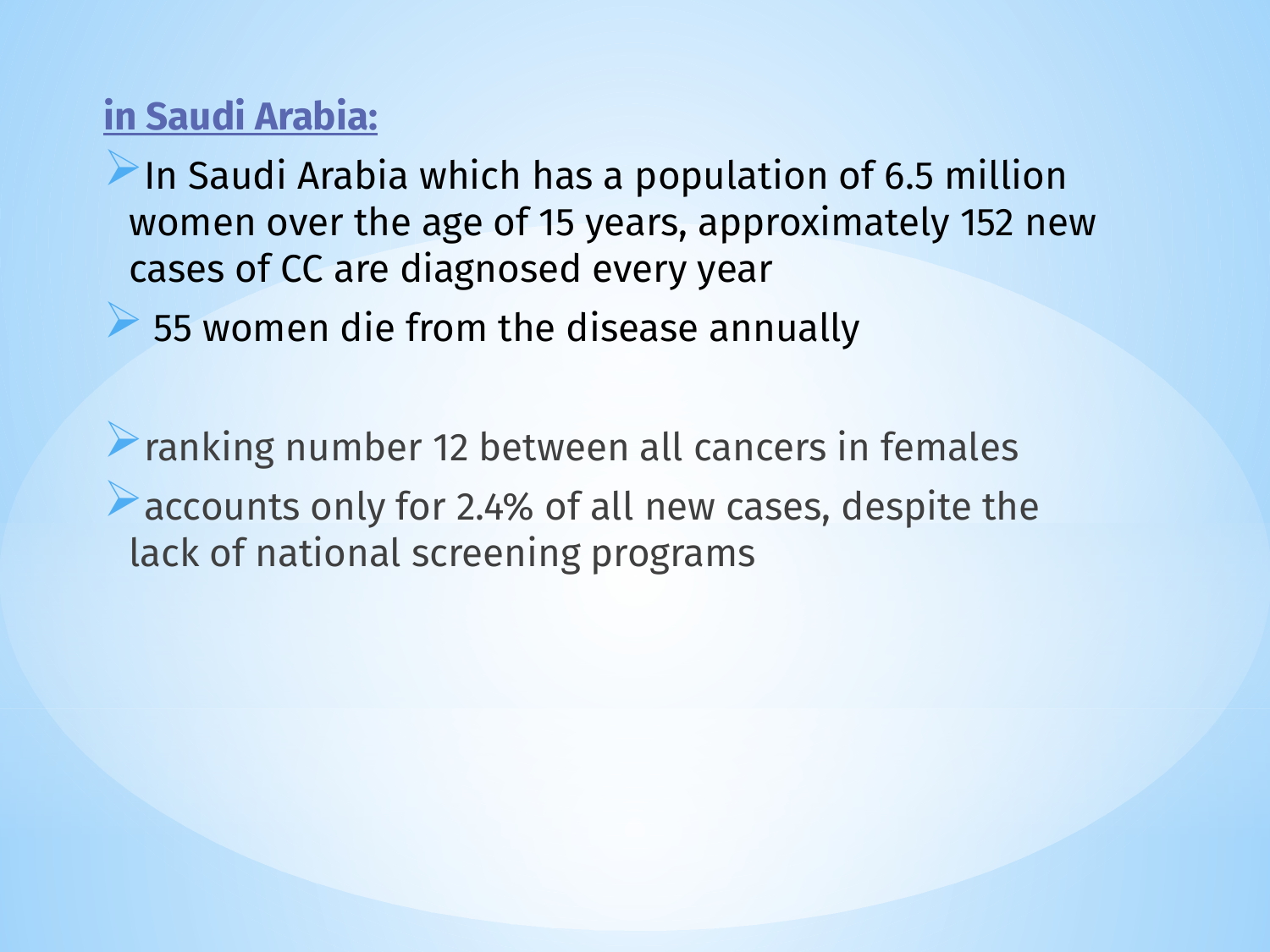

in Saudi Arabia:
In Saudi Arabia which has a population of 6.5 million women over the age of 15 years, approximately 152 new cases of CC are diagnosed every year
 55 women die from the disease annually

ranking number 12 between all cancers in females
accounts only for 2.4% of all new cases, despite the lack of national screening programs
#